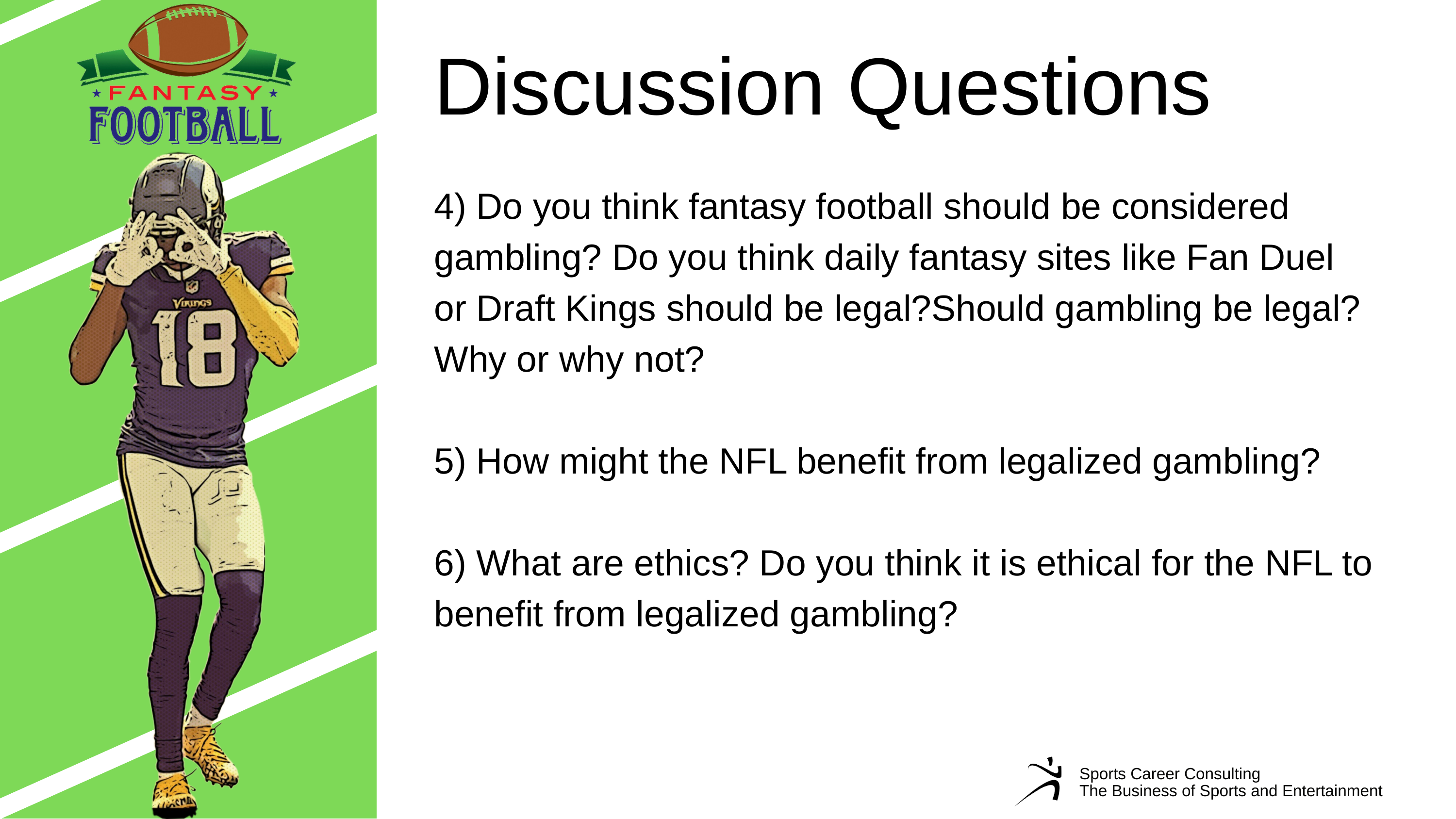

Discussion Questions

4) Do you think fantasy football should be considered gambling? Do you think daily fantasy sites like Fan Duel or Draft Kings should be legal?Should gambling be legal? Why or why not?

5) How might the NFL benefit from legalized gambling?

6) What are ethics? Do you think it is ethical for the NFL to benefit from legalized gambling?

Sports Career Consulting
The Business of Sports and Entertainment